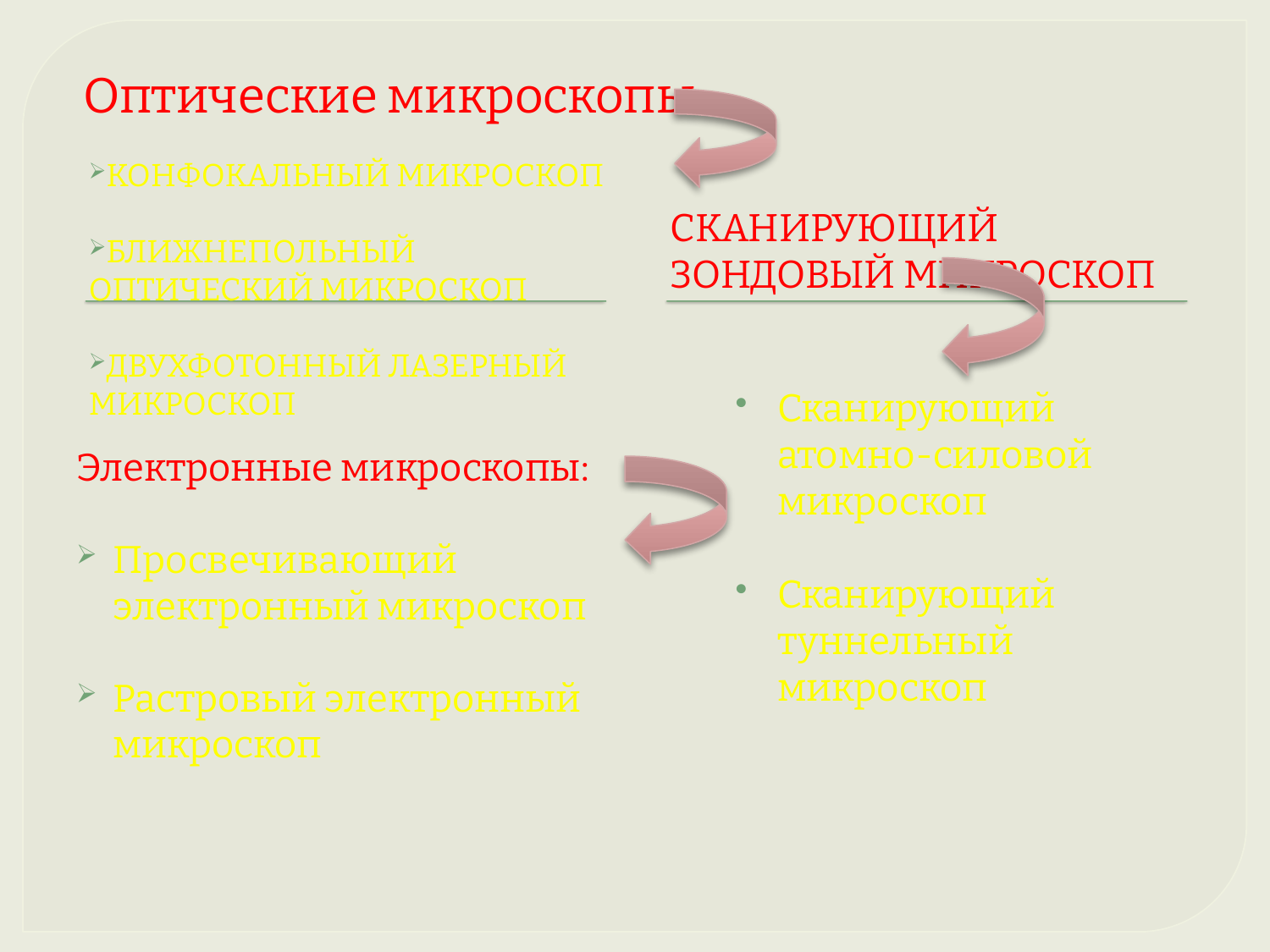

# Оптические микроскопы

Конфокальный микроскоп

Ближнепольный оптический микроскоп

Двухфотонный лазерный микроскоп

Сканирующий зондовый микроскоп

Сканирующий атомно-силовой микроскоп

Сканирующий туннельный микроскоп
Электронные микроскопы:

Просвечивающий электронный микроскоп

Растровый электронный микроскоп